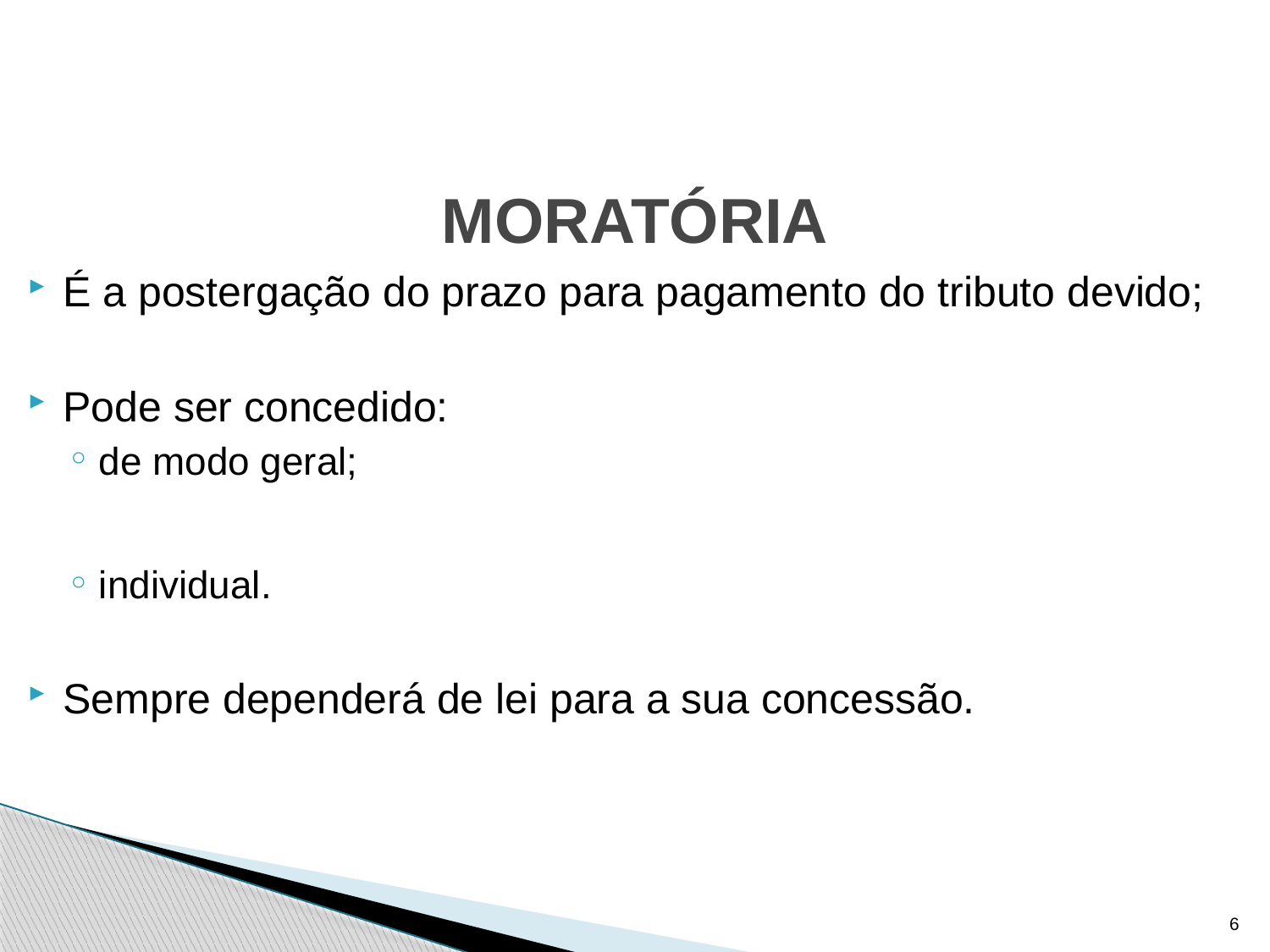

# MORATÓRIA
É a postergação do prazo para pagamento do tributo devido;

Pode ser concedido:
de modo geral;

individual.

Sempre dependerá de lei para a sua concessão.

6